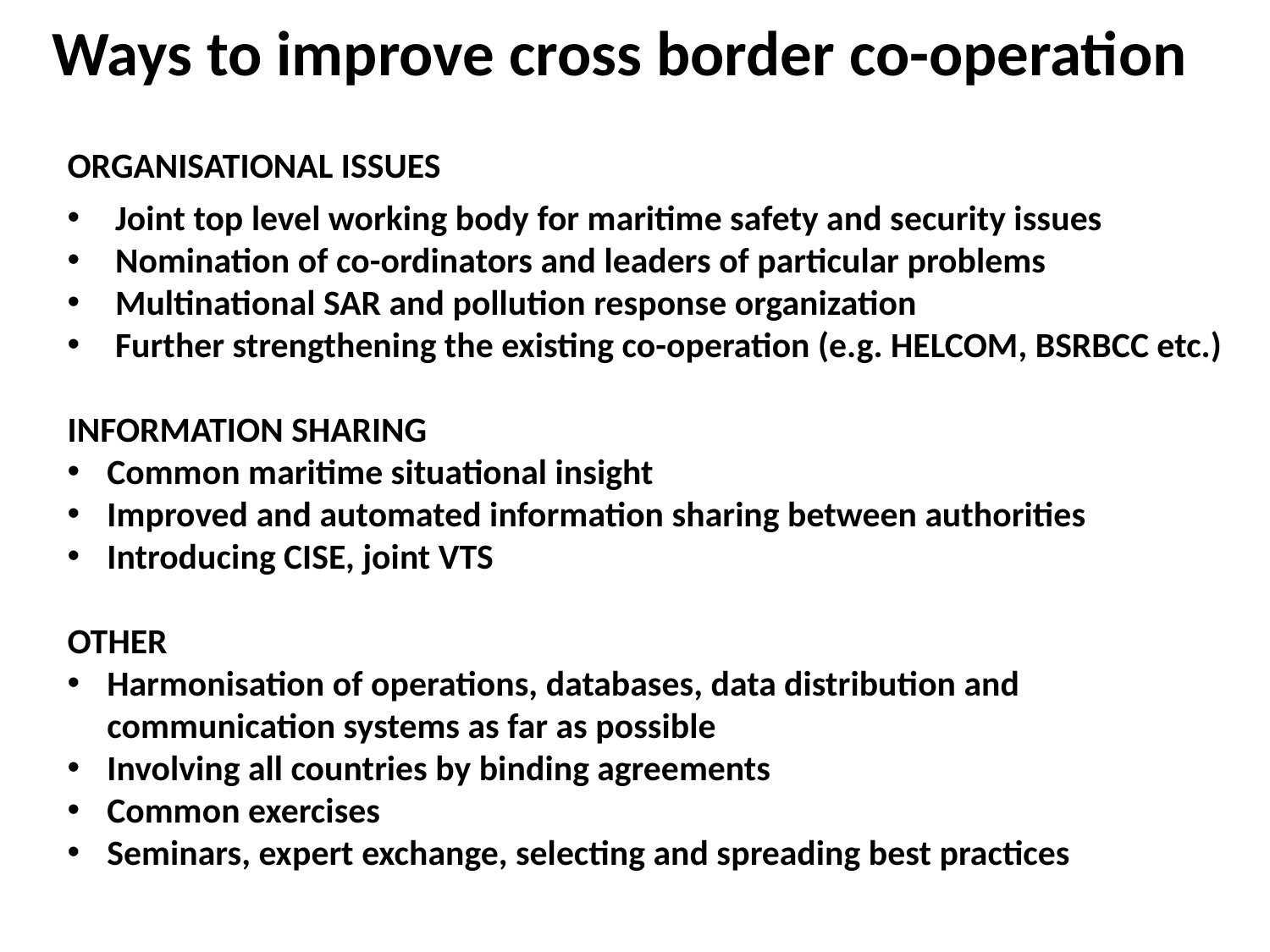

Ways to improve cross border co-operation
ORGANISATIONAL ISSUES
Joint top level working body for maritime safety and security issues
Nomination of co-ordinators and leaders of particular problems
Multinational SAR and pollution response organization
Further strengthening the existing co-operation (e.g. HELCOM, BSRBCC etc.)

INFORMATION SHARING
Common maritime situational insight
Improved and automated information sharing between authorities
Introducing CISE, joint VTS

OTHER
Harmonisation of operations, databases, data distribution and communication systems as far as possible
Involving all countries by binding agreements
Common exercises
Seminars, expert exchange, selecting and spreading best practices